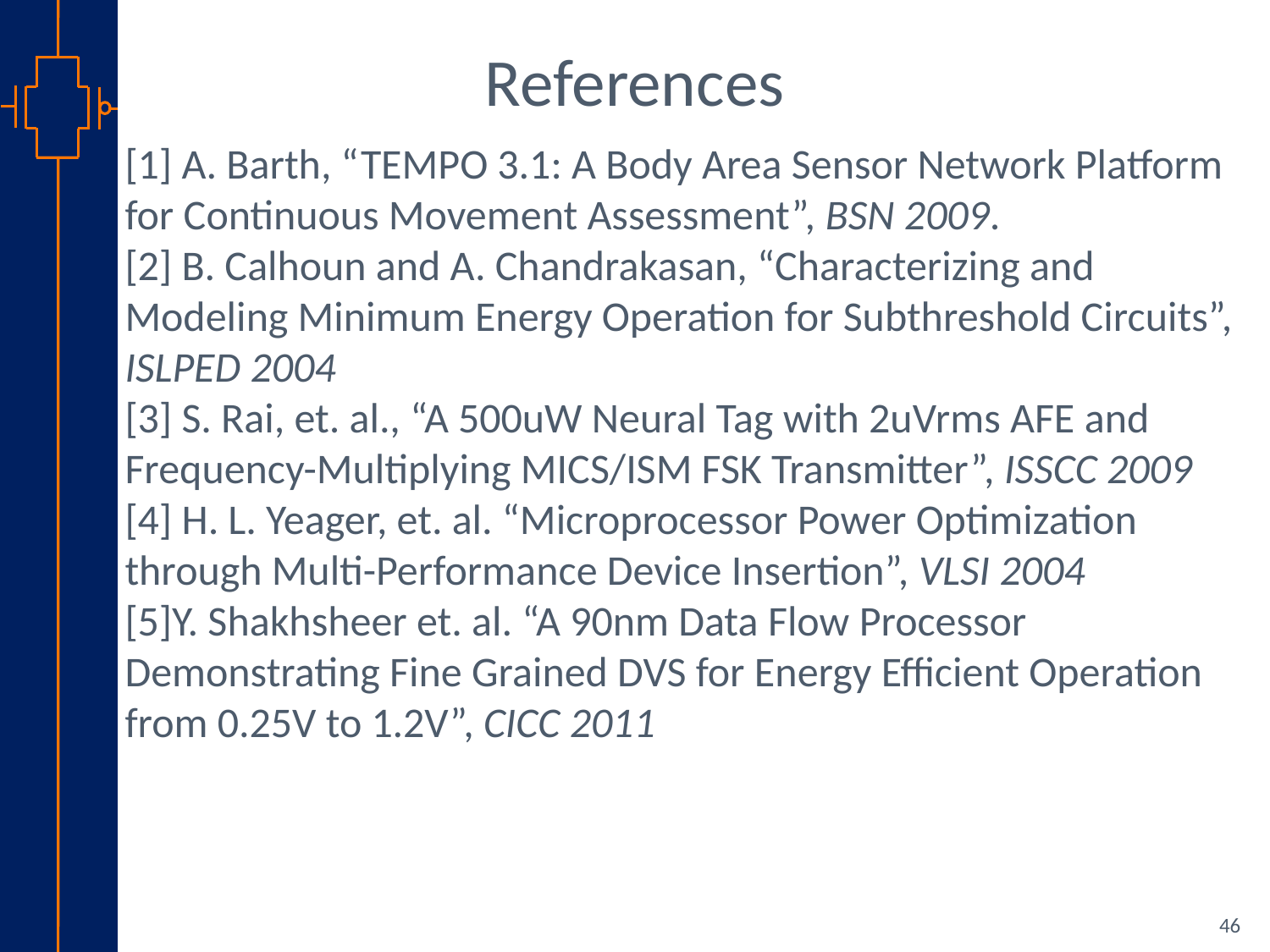

References
[1] A. Barth, “TEMPO 3.1: A Body Area Sensor Network Platform for Continuous Movement Assessment”, BSN 2009.
[2] B. Calhoun and A. Chandrakasan, “Characterizing and Modeling Minimum Energy Operation for Subthreshold Circuits”, ISLPED 2004
[3] S. Rai, et. al., “A 500uW Neural Tag with 2uVrms AFE and Frequency-Multiplying MICS/ISM FSK Transmitter”, ISSCC 2009
[4] H. L. Yeager, et. al. “Microprocessor Power Optimization through Multi-Performance Device Insertion”, VLSI 2004
[5]Y. Shakhsheer et. al. “A 90nm Data Flow Processor Demonstrating Fine Grained DVS for Energy Efficient Operation from 0.25V to 1.2V”, CICC 2011

46